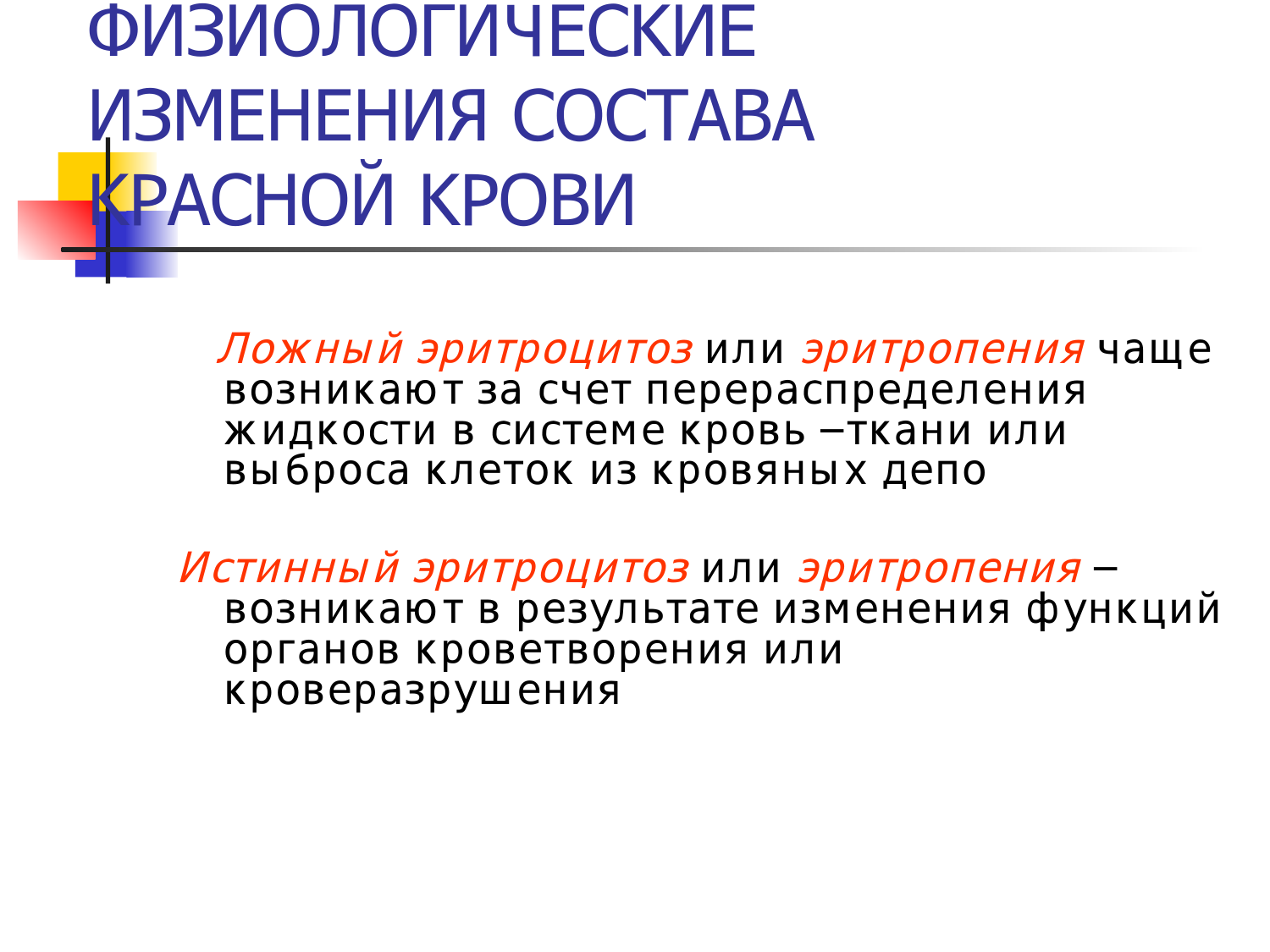

# ФИЗИОЛОГИЧЕСКИЕ ИЗМЕНЕНИЯ СОСТАВА КРАСНОЙ КРОВИ
   Ложный эритроцитоз или эритропения чаще возникают за счет перераспределения жидкости в системе кровь –ткани или  выброса клеток из кровяных депо

Истинный эритроцитоз или эритропения – возникают в результате изменения функций органов кроветворения или кроверазрушения